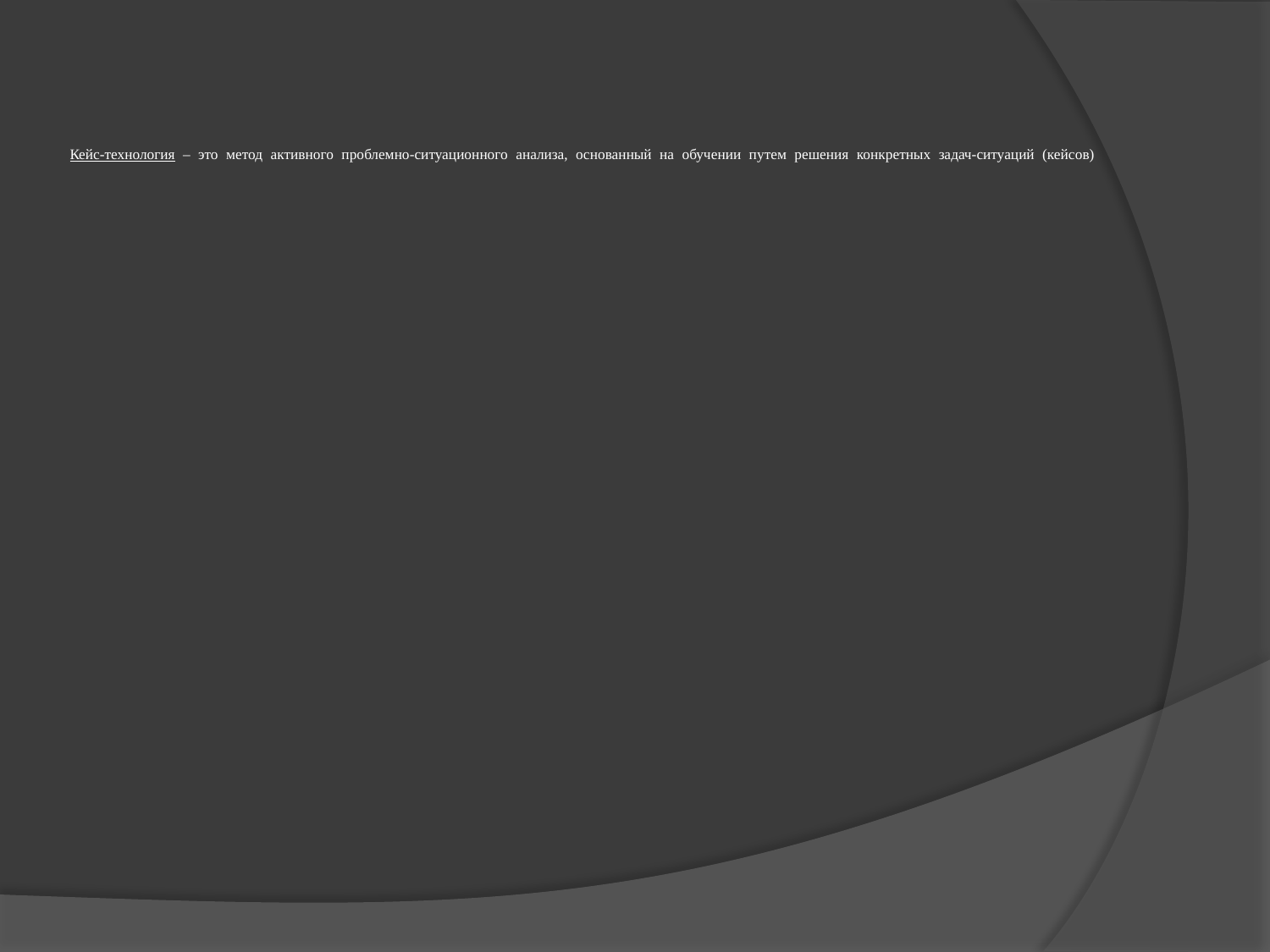

# Кейс-технология – это метод активного проблемно-ситуационного анализа, основанный на обучении путем решения конкретных задач-ситуаций (кейсов)